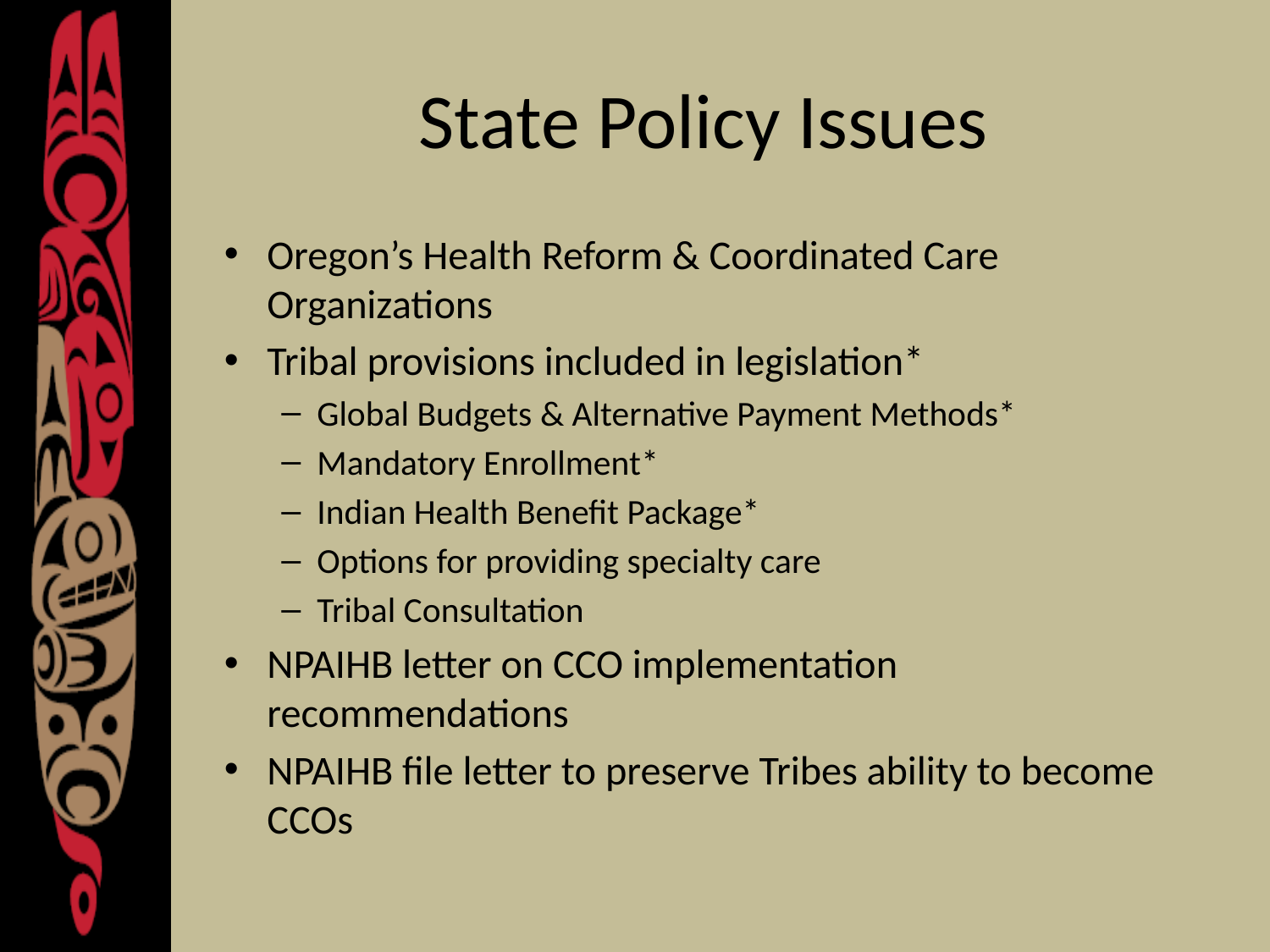

# State Policy Issues
Oregon’s Health Reform & Coordinated Care Organizations
Tribal provisions included in legislation*
Global Budgets & Alternative Payment Methods*
Mandatory Enrollment*
Indian Health Benefit Package*
Options for providing specialty care
Tribal Consultation
NPAIHB letter on CCO implementation recommendations
NPAIHB file letter to preserve Tribes ability to become CCOs